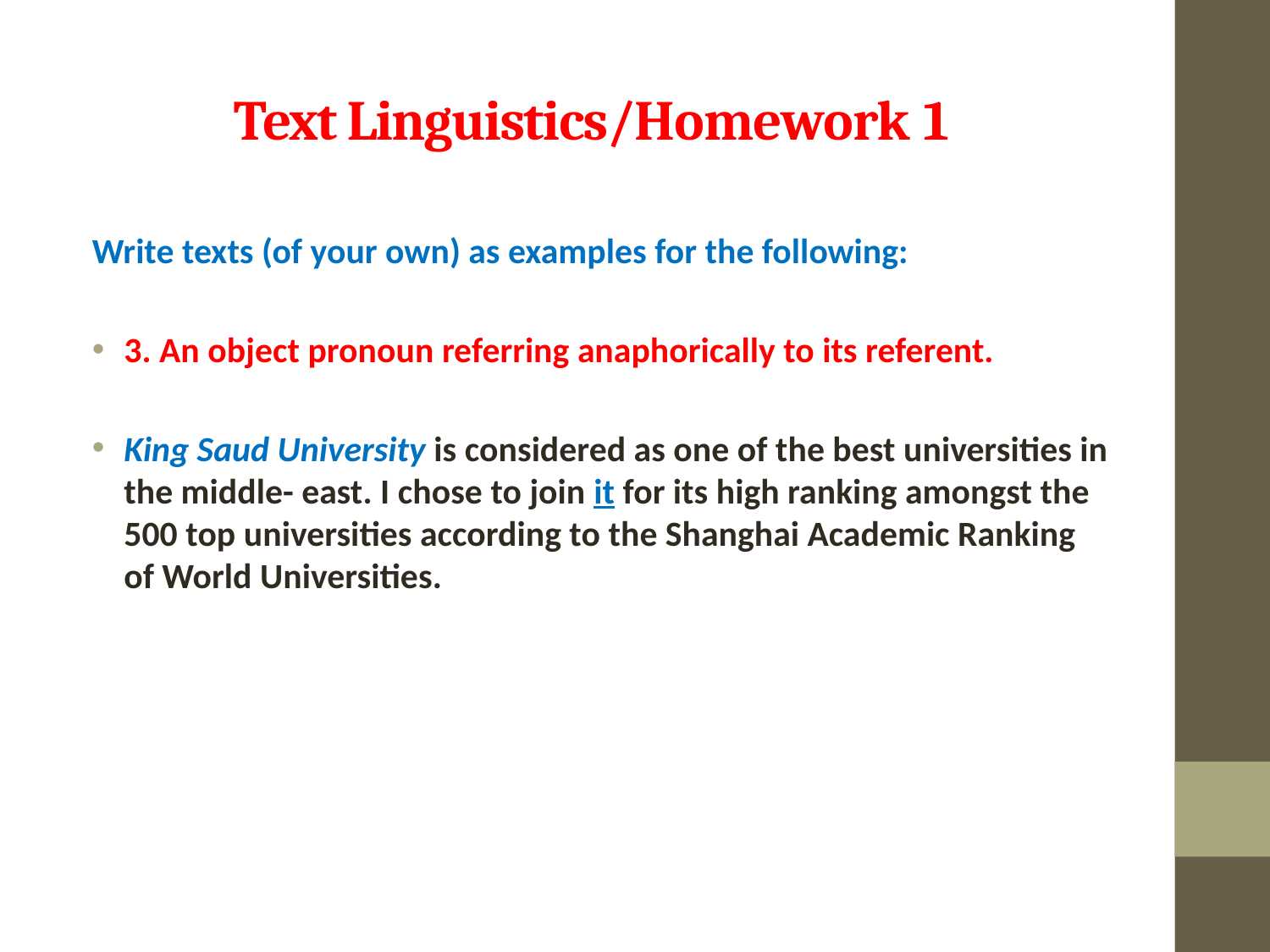

# Text Linguistics/Homework 1
Write texts (of your own) as examples for the following:

3. An object pronoun referring anaphorically to its referent.

King Saud University is considered as one of the best universities in the middle- east. I chose to join it for its high ranking amongst the 500 top universities according to the Shanghai Academic Ranking of World Universities.